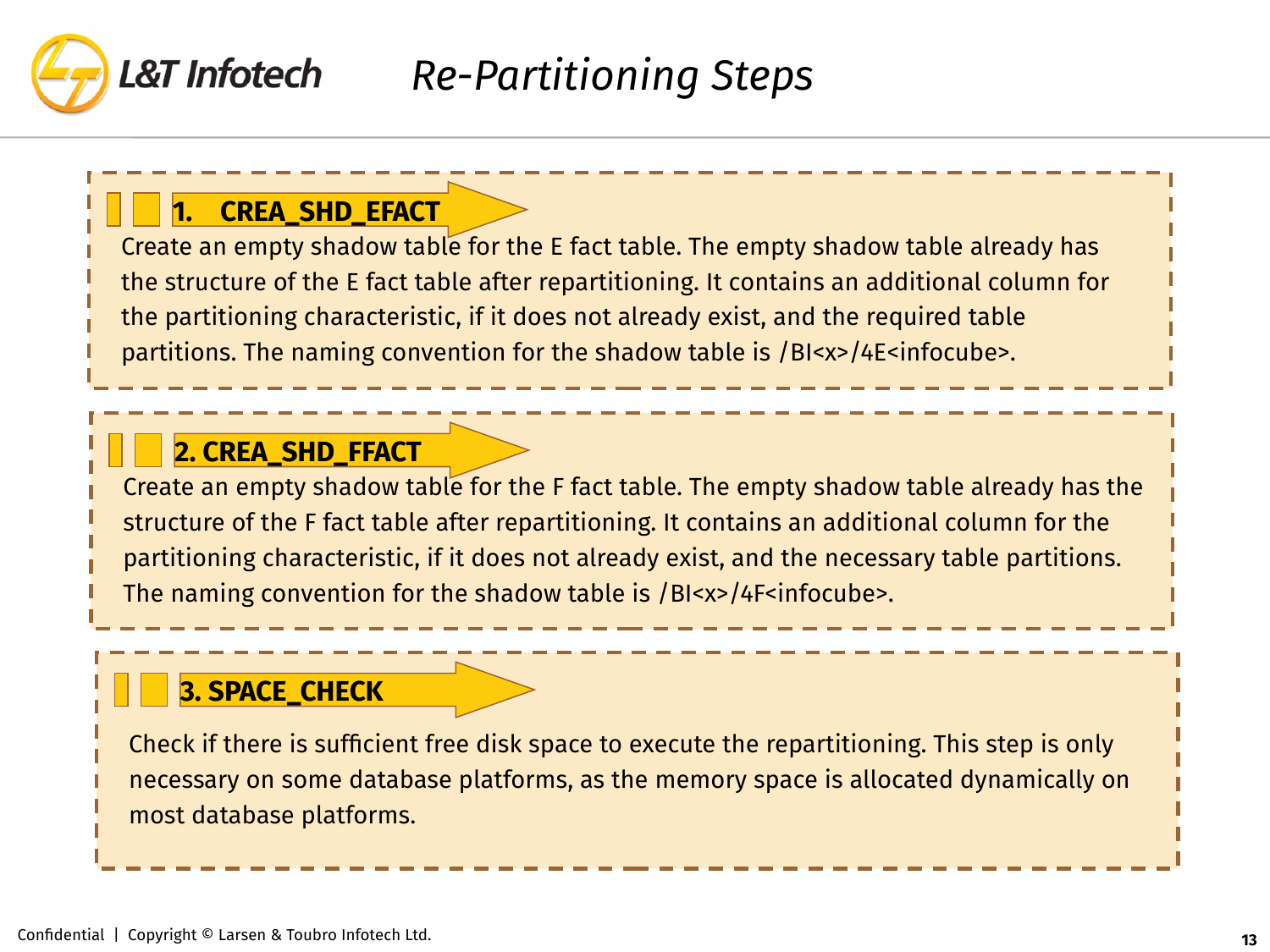

# Re-Partitioning Steps

Create an empty shadow table for the E fact table. The empty shadow table already has
the structure of the E fact table after repartitioning. It contains an additional column for
the partitioning characteristic, if it does not already exist, and the required table
partitions. The naming convention for the shadow table is /BI<x>/4E<infocube>.
CREA_SHD_EFACT

Create an empty shadow table for the F fact table. The empty shadow table already has the
structure of the F fact table after repartitioning. It contains an additional column for the
partitioning characteristic, if it does not already exist, and the necessary table partitions.
The naming convention for the shadow table is /BI<x>/4F<infocube>.
2. CREA_SHD_FFACT

Check if there is sufficient free disk space to execute the repartitioning. This step is only
necessary on some database platforms, as the memory space is allocated dynamically on
most database platforms.
3. SPACE_CHECK
Confidential  |  Copyright © Larsen & Toubro Infotech Ltd.
13